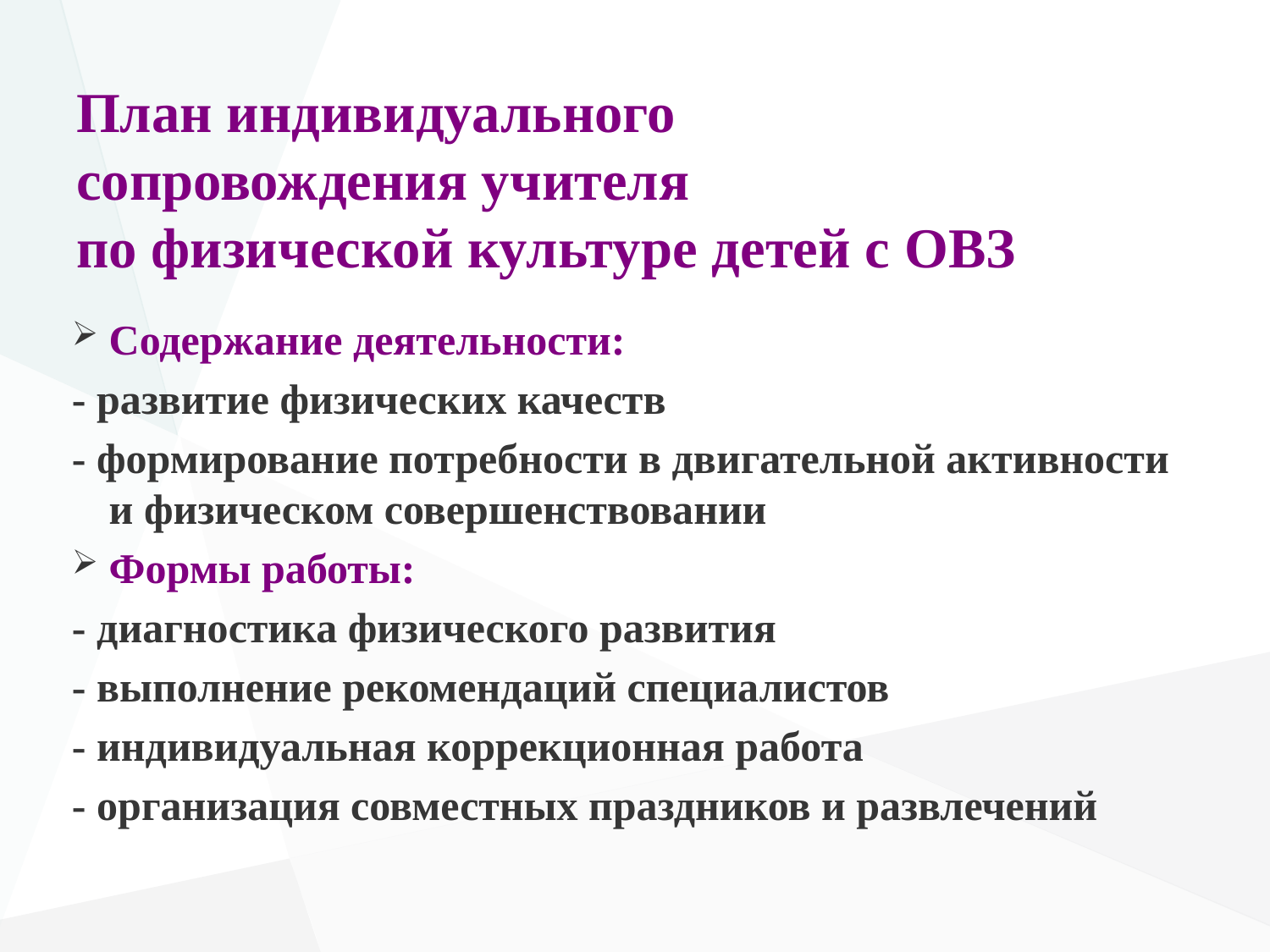

# План индивидуального сопровождения учителя по физической культуре детей с ОВЗ
Содержание деятельности:
- развитие физических качеств
- формирование потребности в двигательной активности и физическом совершенствовании
Формы работы:
- диагностика физического развития
- выполнение рекомендаций специалистов
- индивидуальная коррекционная работа
- организация совместных праздников и развлечений